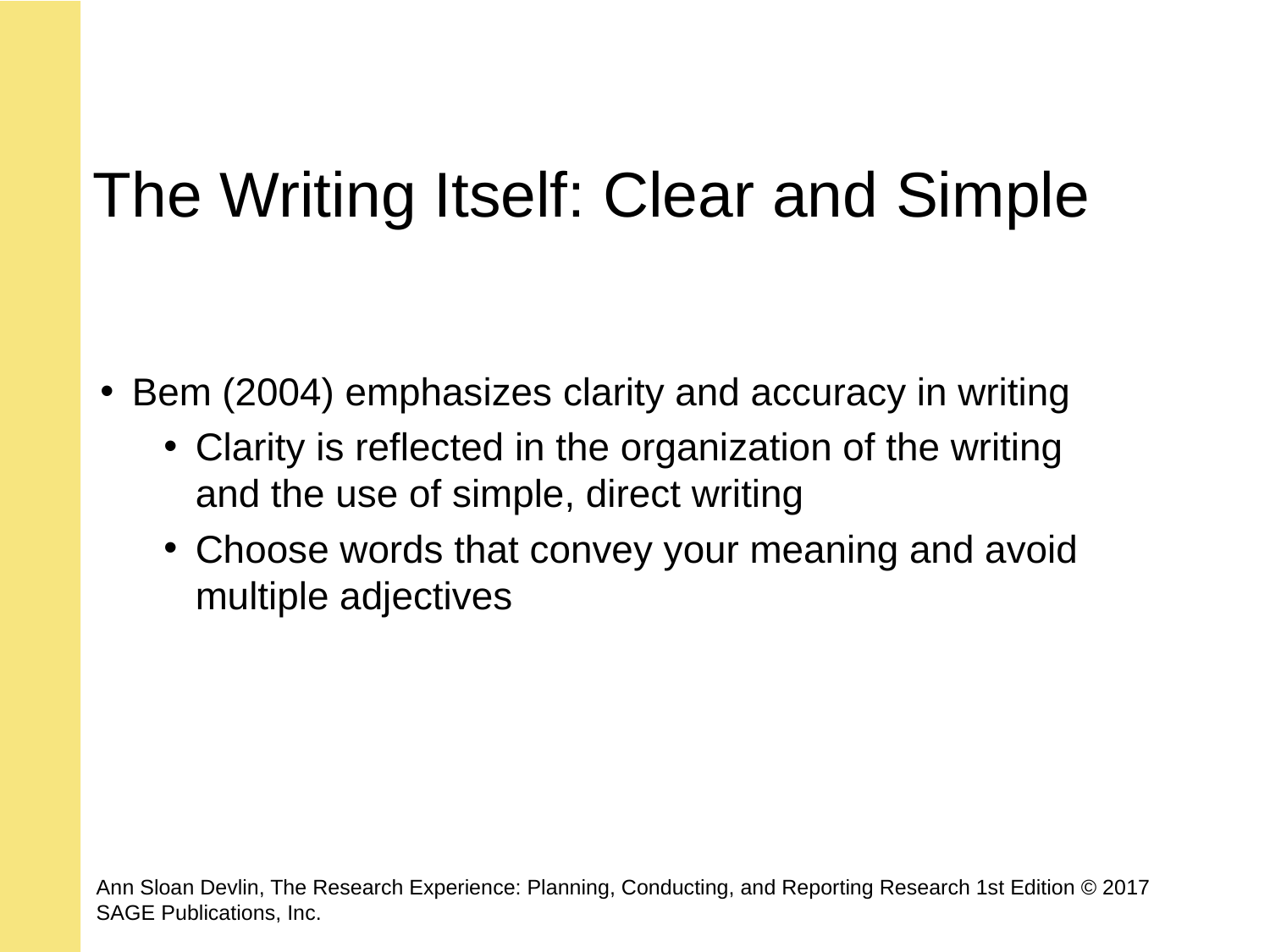

# The Writing Itself: Clear and Simple
Bem (2004) emphasizes clarity and accuracy in writing
Clarity is reflected in the organization of the writing and the use of simple, direct writing
Choose words that convey your meaning and avoid multiple adjectives